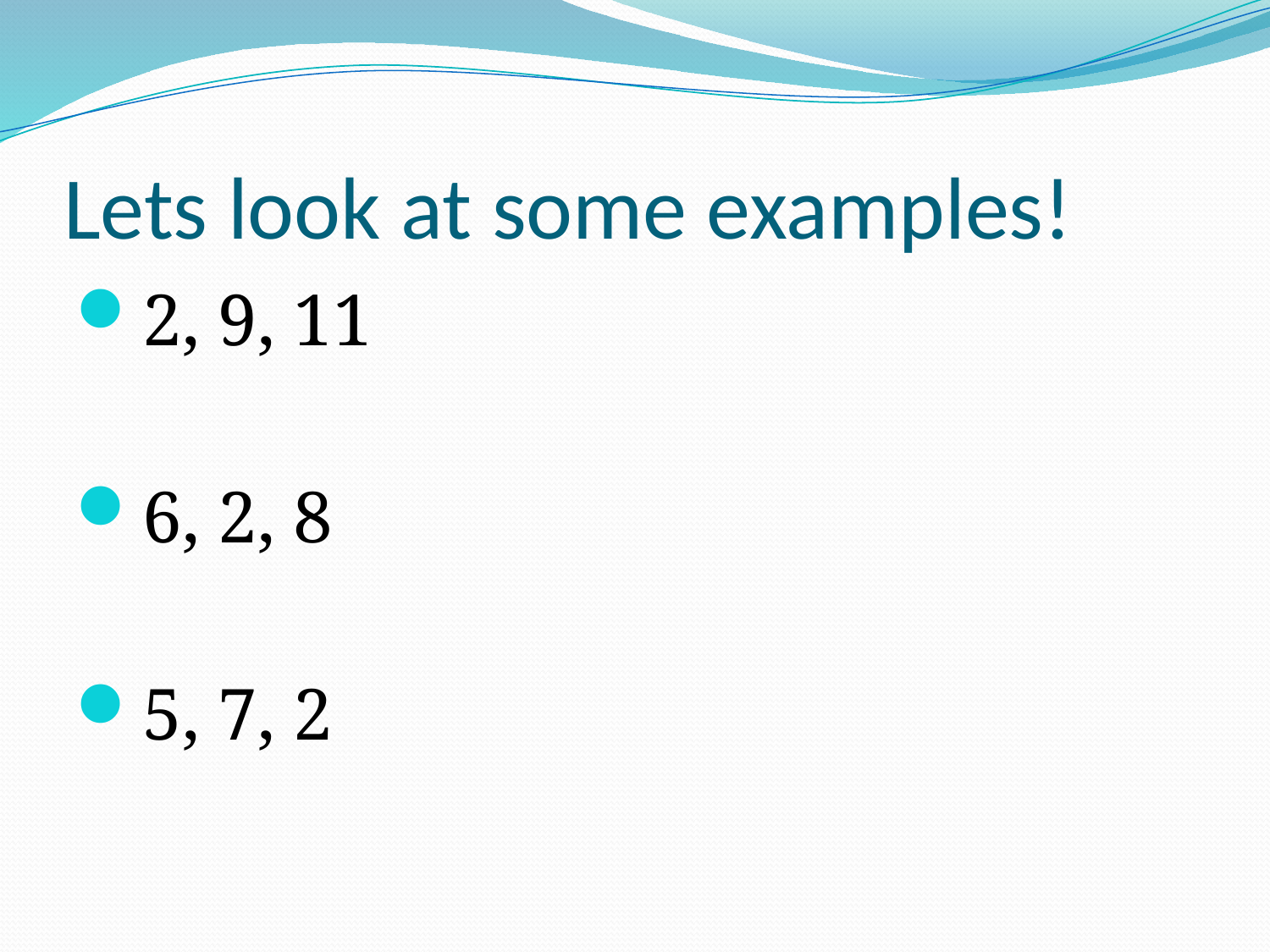

# Lets look at some examples!
2, 9, 11

6, 2, 8

5, 7, 2